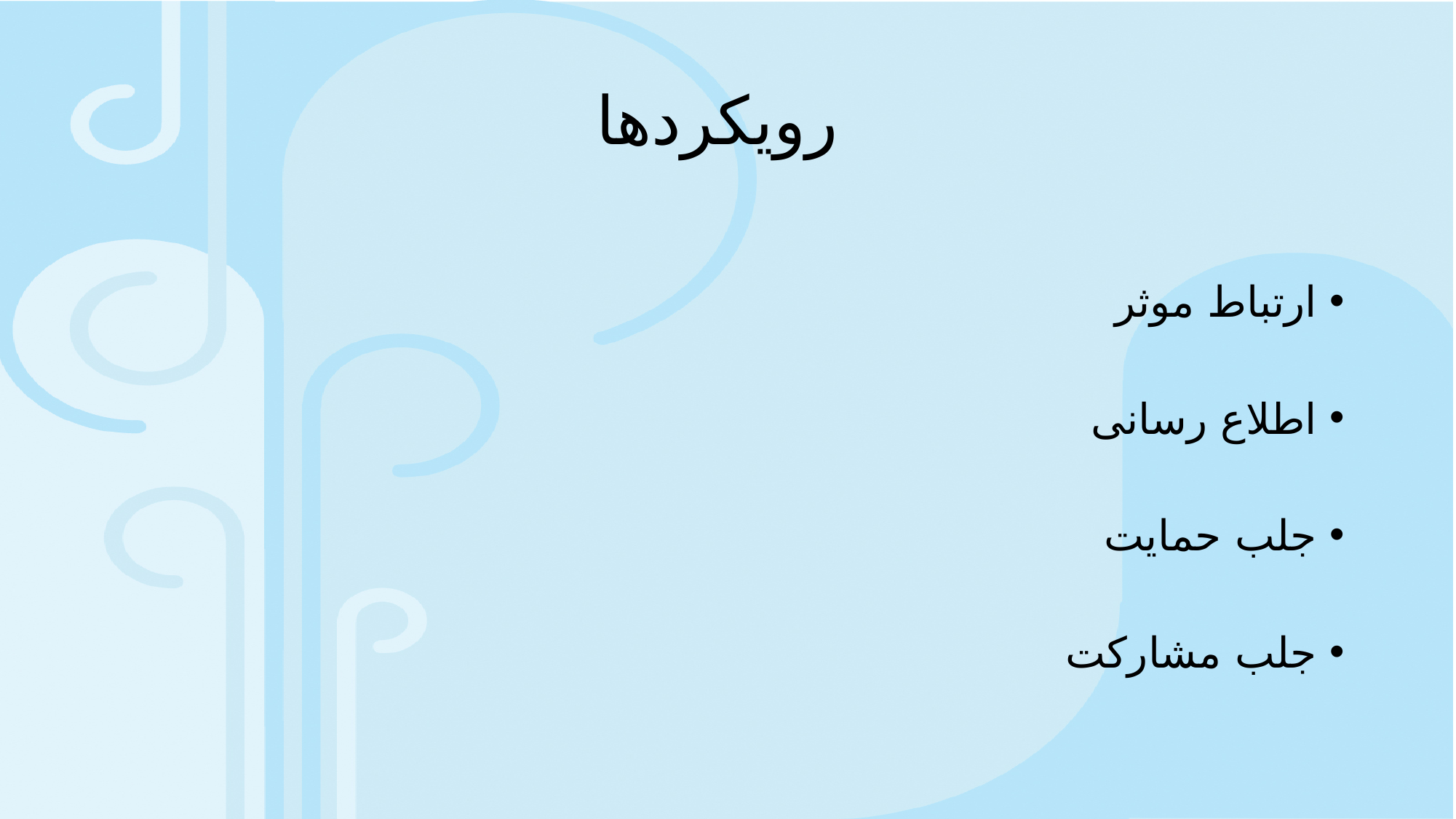

# رویکردها
ارتباط موثر
اطلاع رسانی
جلب حمایت
جلب مشارکت